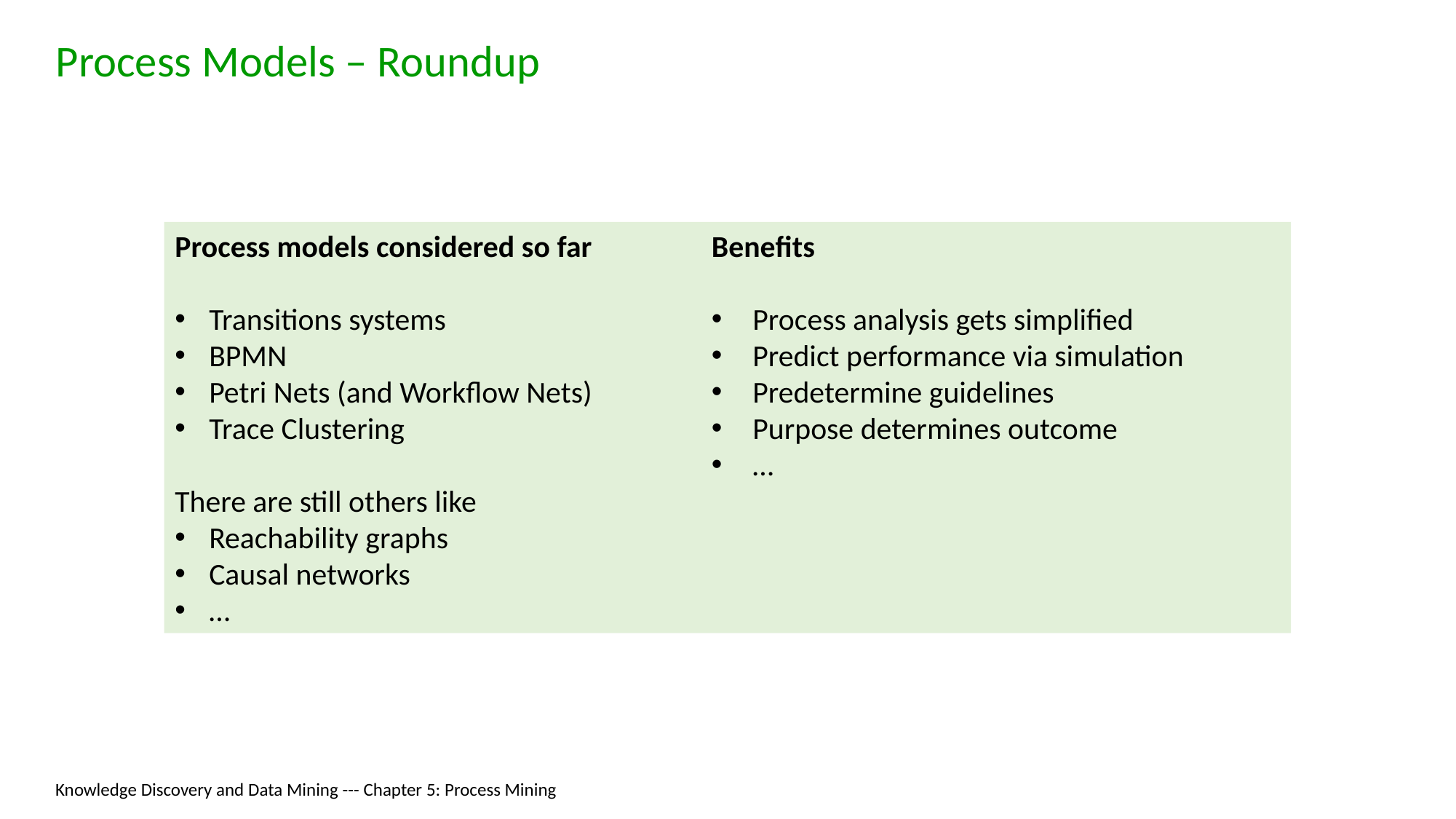

# Process Models – Roundup
Process models considered so far

Transitions systems
BPMN
Petri Nets (and Workflow Nets)
Trace Clustering

There are still others like
Reachability graphs
Causal networks
…
Benefits

Process analysis gets simplified
Predict performance via simulation
Predetermine guidelines
Purpose determines outcome
…

Knowledge Discovery and Data Mining --- Chapter 5: Process Mining
29